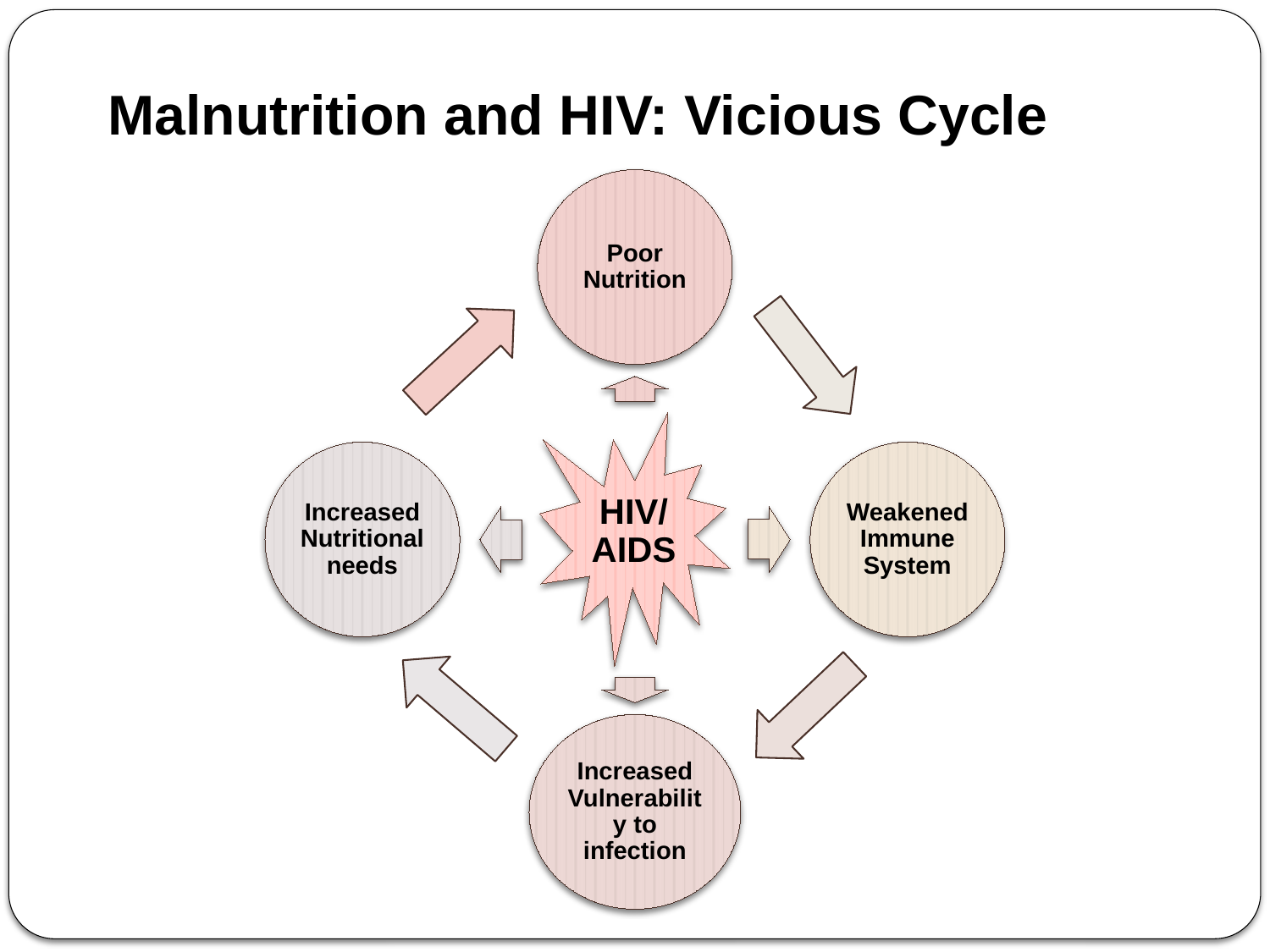

# Malnutrition and HIV: Vicious Cycle
HIV/AIDS

Poor Nutrition

Weakened Immune System

Increased Vulnerability to infection

Increased Nutritional needs